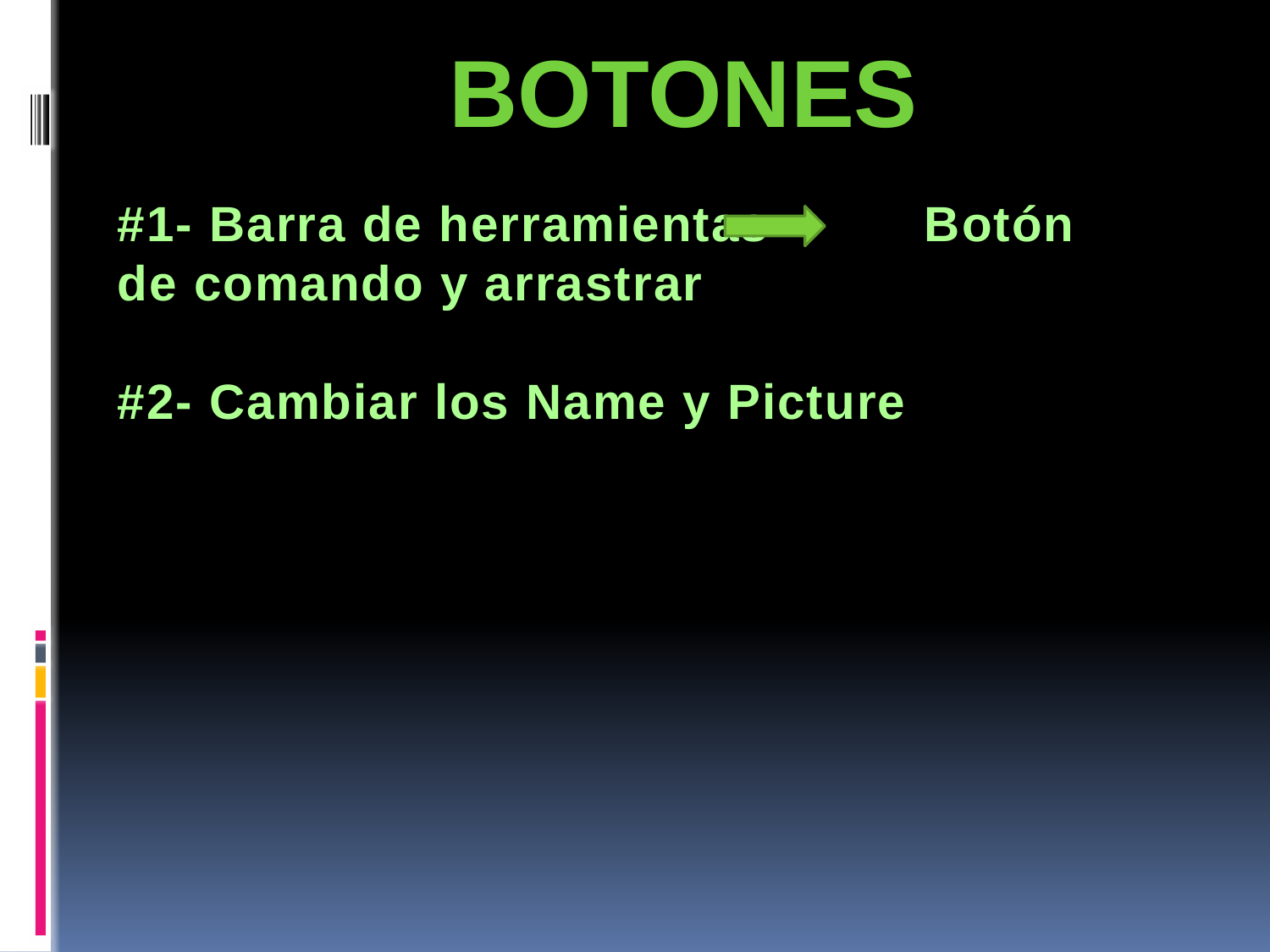

Botones
#1- Barra de herramientas          Botón de comando y arrastrar

#2- Cambiar los Name y Picture